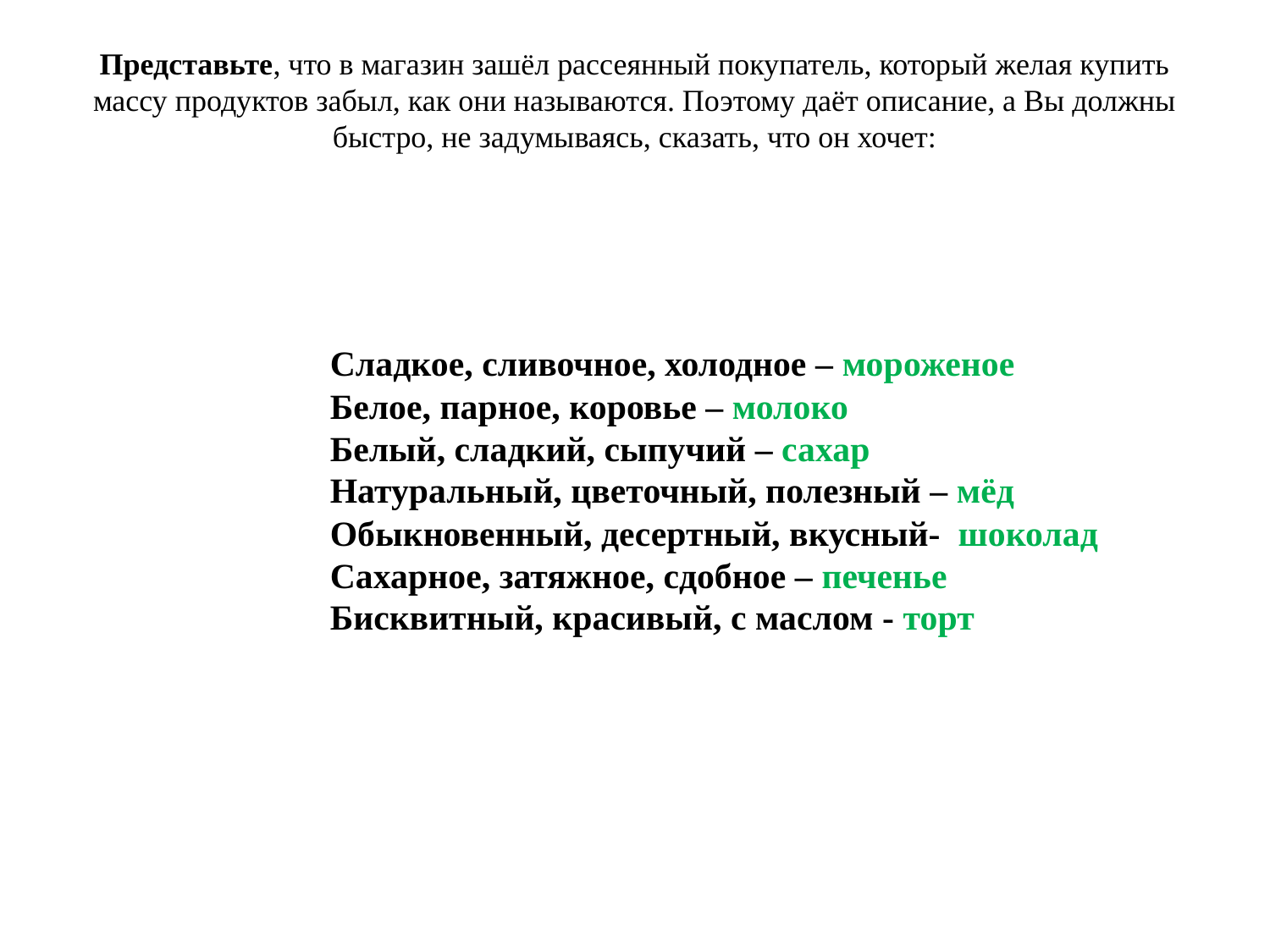

# Представьте, что в магазин зашёл рассеянный покупатель, который желая купить массу продуктов забыл, как они называются. Поэтому даёт описание, а Вы должны быстро, не задумываясь, сказать, что он хочет:
Сладкое, сливочное, холодное – мороженое
Белое, парное, коровье – молоко
Белый, сладкий, сыпучий – сахар
Натуральный, цветочный, полезный – мёд
Обыкновенный, десертный, вкусный-  шоколад
Сахарное, затяжное, сдобное – печенье
Бисквитный, красивый, с маслом - торт